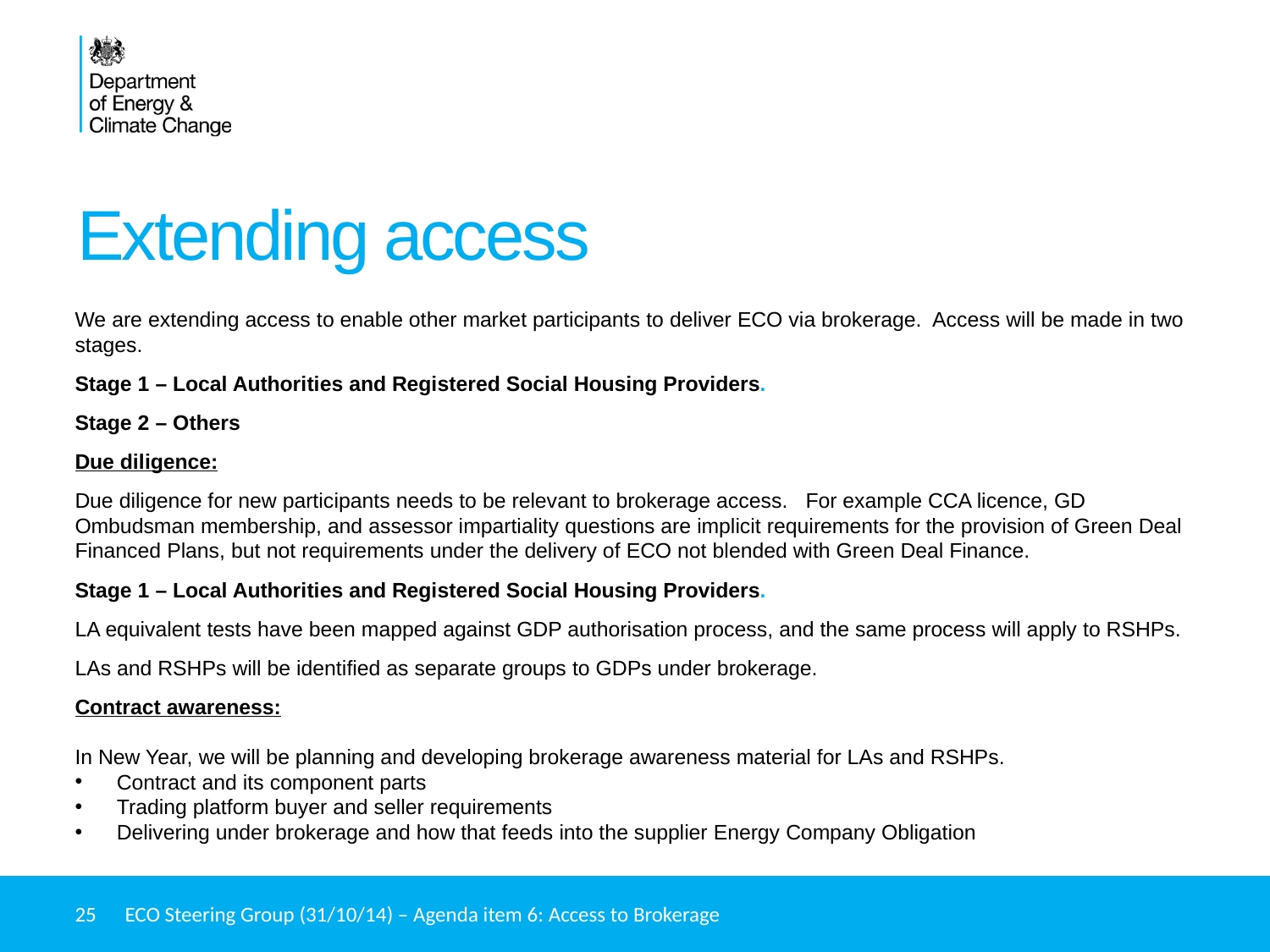

# Extending access
We are extending access to enable other market participants to deliver ECO via brokerage.  Access will be made in two stages.
Stage 1 – Local Authorities and Registered Social Housing Providers.
Stage 2 – Others
Due diligence:
Due diligence for new participants needs to be relevant to brokerage access.   For example CCA licence, GD Ombudsman membership, and assessor impartiality questions are implicit requirements for the provision of Green Deal Financed Plans, but not requirements under the delivery of ECO not blended with Green Deal Finance.
Stage 1 – Local Authorities and Registered Social Housing Providers.
LA equivalent tests have been mapped against GDP authorisation process, and the same process will apply to RSHPs.
LAs and RSHPs will be identified as separate groups to GDPs under brokerage.
Contract awareness:

In New Year, we will be planning and developing brokerage awareness material for LAs and RSHPs.
Contract and its component parts
Trading platform buyer and seller requirements
Delivering under brokerage and how that feeds into the supplier Energy Company Obligation

25
ECO Steering Group (31/10/14) – Agenda item 6: Access to Brokerage